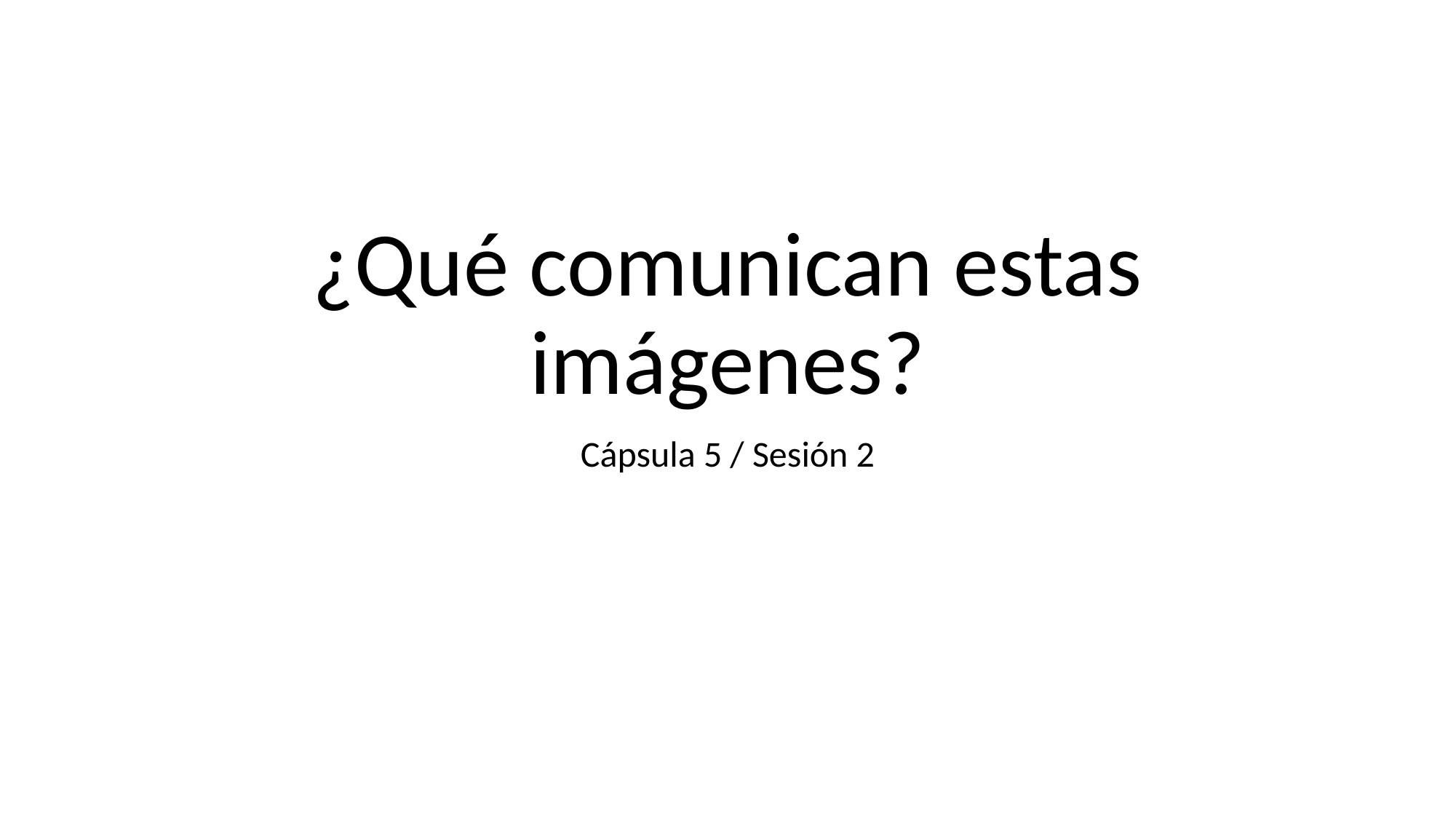

# ¿Qué comunican estas imágenes?
Cápsula 5 / Sesión 2